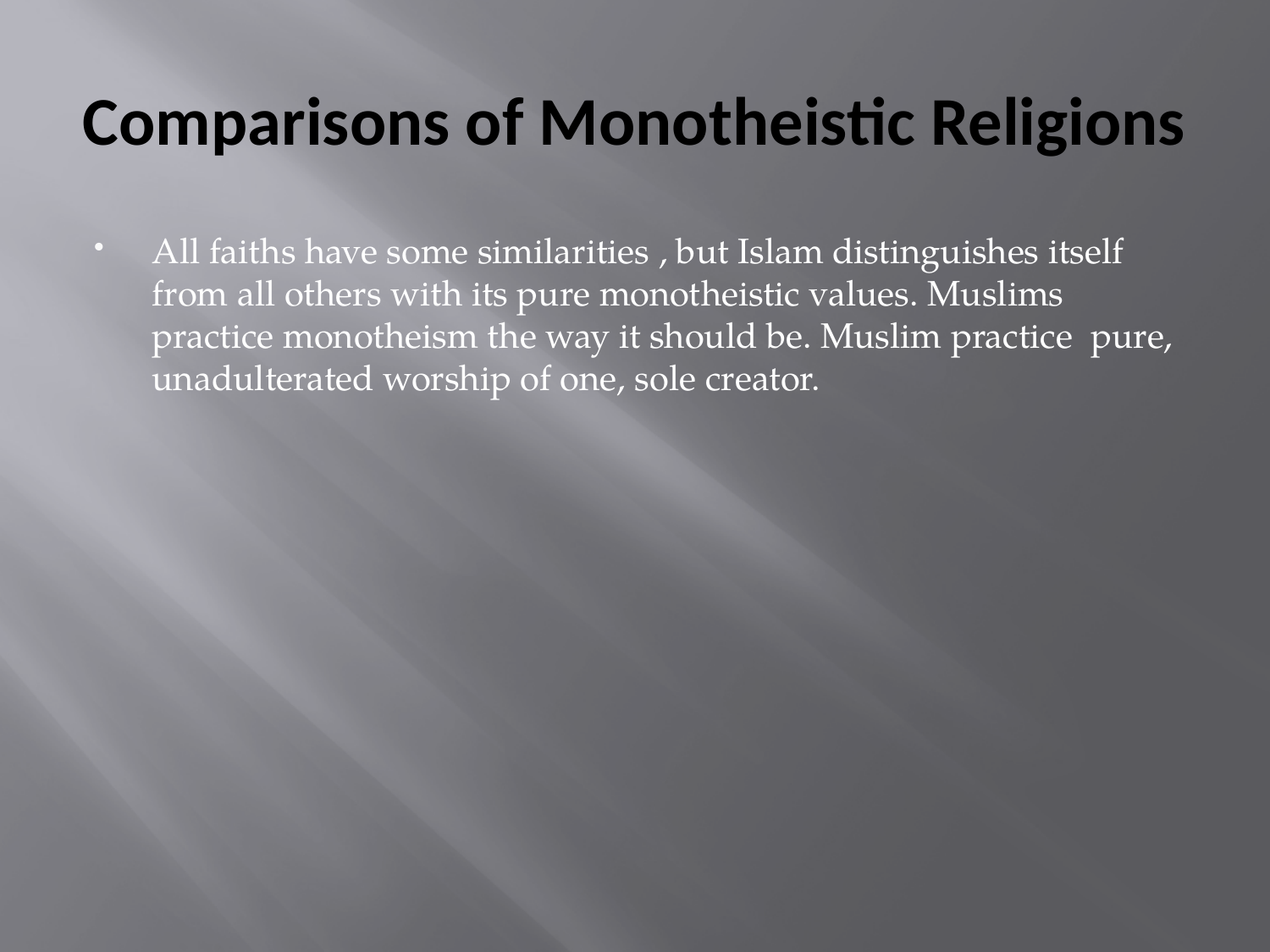

# Comparisons of Monotheistic Religions
All faiths have some similarities , but Islam distinguishes itself from all others with its pure monotheistic values. Muslims practice monotheism the way it should be. Muslim practice  pure, unadulterated worship of one, sole creator.